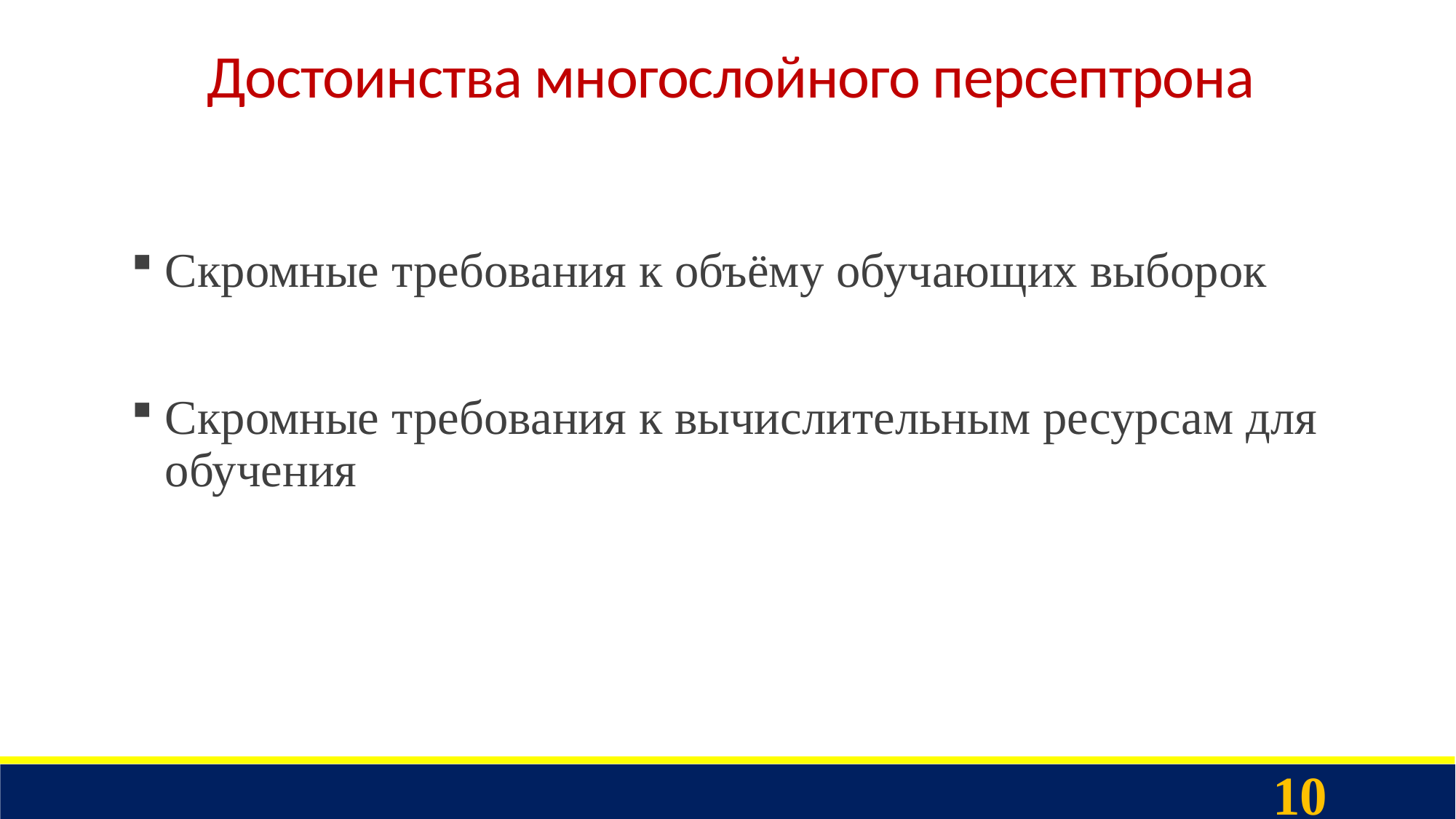

# Достоинства многослойного персептрона
Скромные требования к объёму обучающих выборок

Скромные требования к вычислительным ресурсам для обучения
10